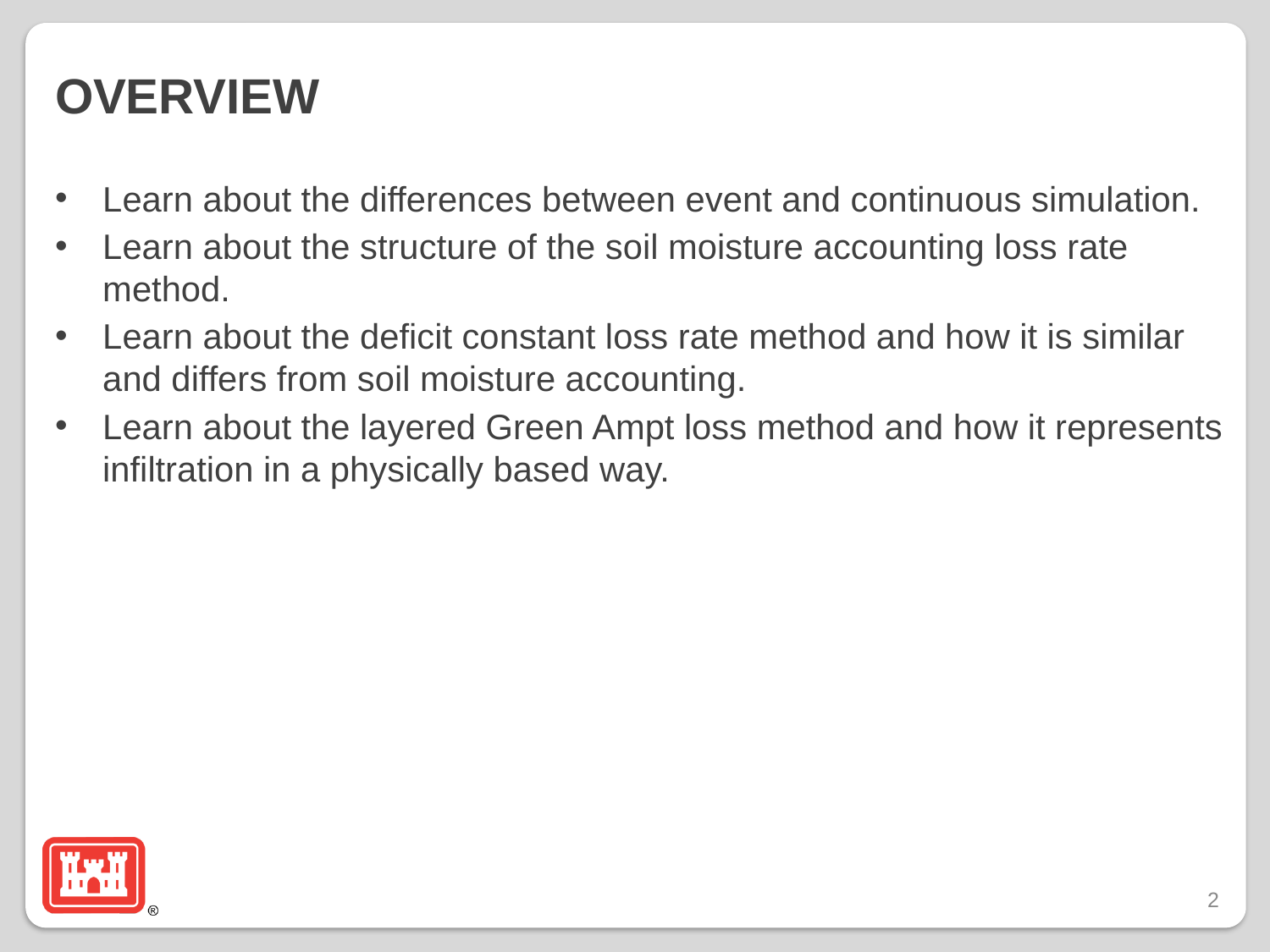

# Overview
Learn about the differences between event and continuous simulation.
Learn about the structure of the soil moisture accounting loss rate method.
Learn about the deficit constant loss rate method and how it is similar and differs from soil moisture accounting.
Learn about the layered Green Ampt loss method and how it represents infiltration in a physically based way.
2